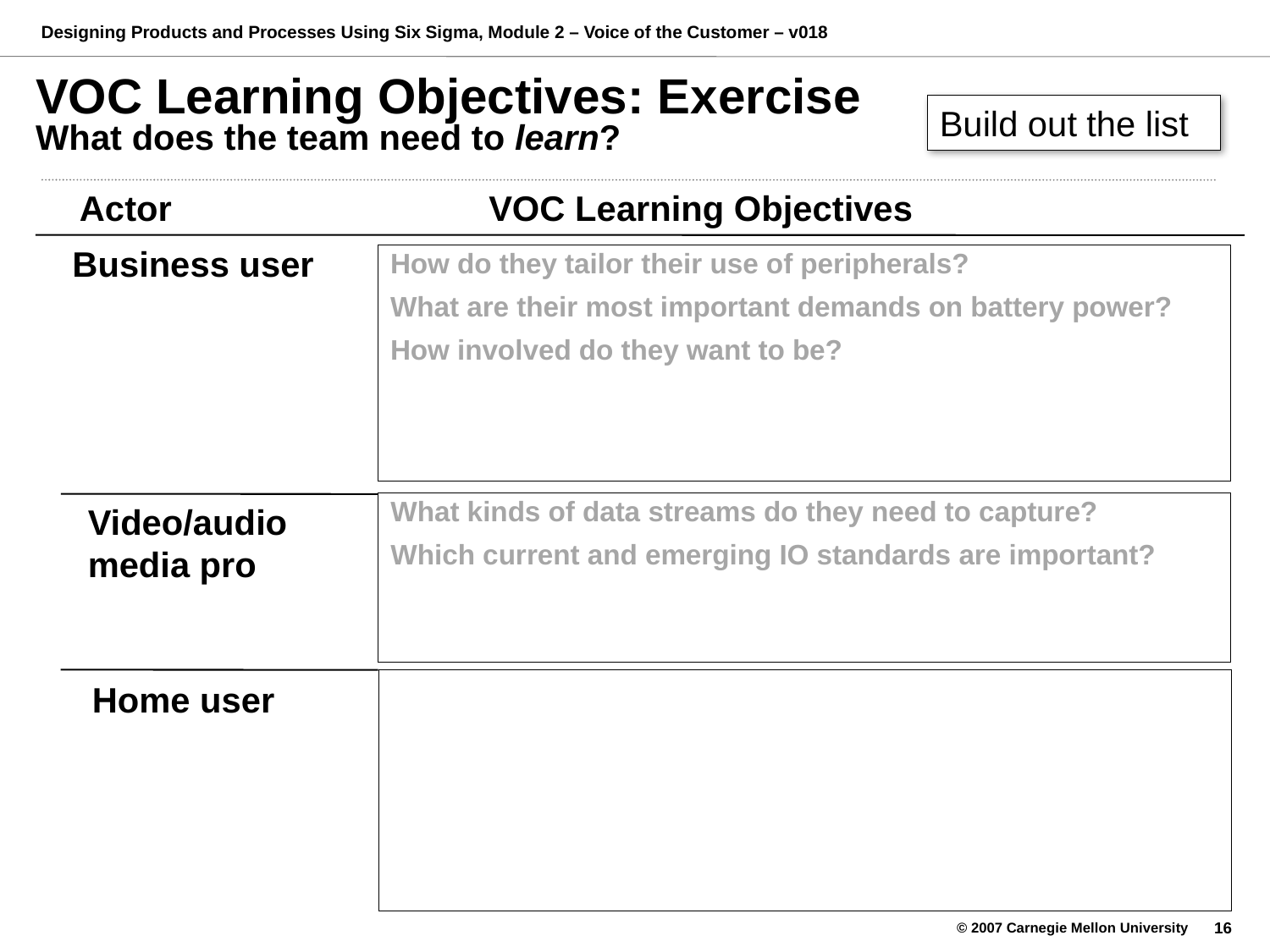

# VOC Learning Objectives: Exercise What does the team need to learn?
Build out the list
Actor
VOC Learning Objectives
Business user
How do they tailor their use of peripherals?
What are their most important demands on battery power?
How involved do they want to be?

What kinds of data streams do they need to capture?
Which current and emerging IO standards are important?

Video/audio
media pro

Home user